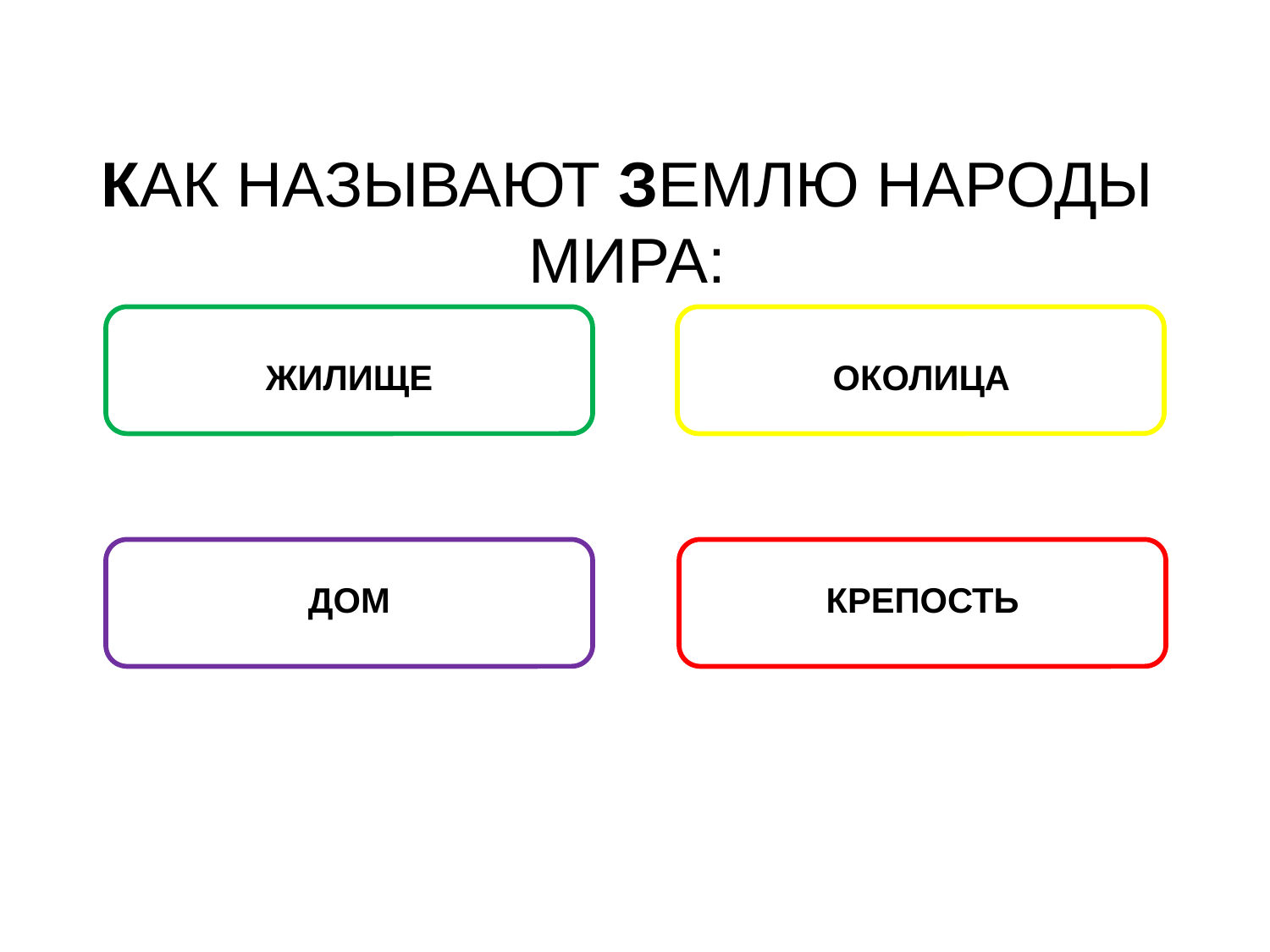

КАК НАЗЫВАЮТ ЗЕМЛЮ НАРОДЫ МИРА:

ЖИЛИЩЕ
ОКОЛИЦА

ДОМ
КРЕПОСТЬ